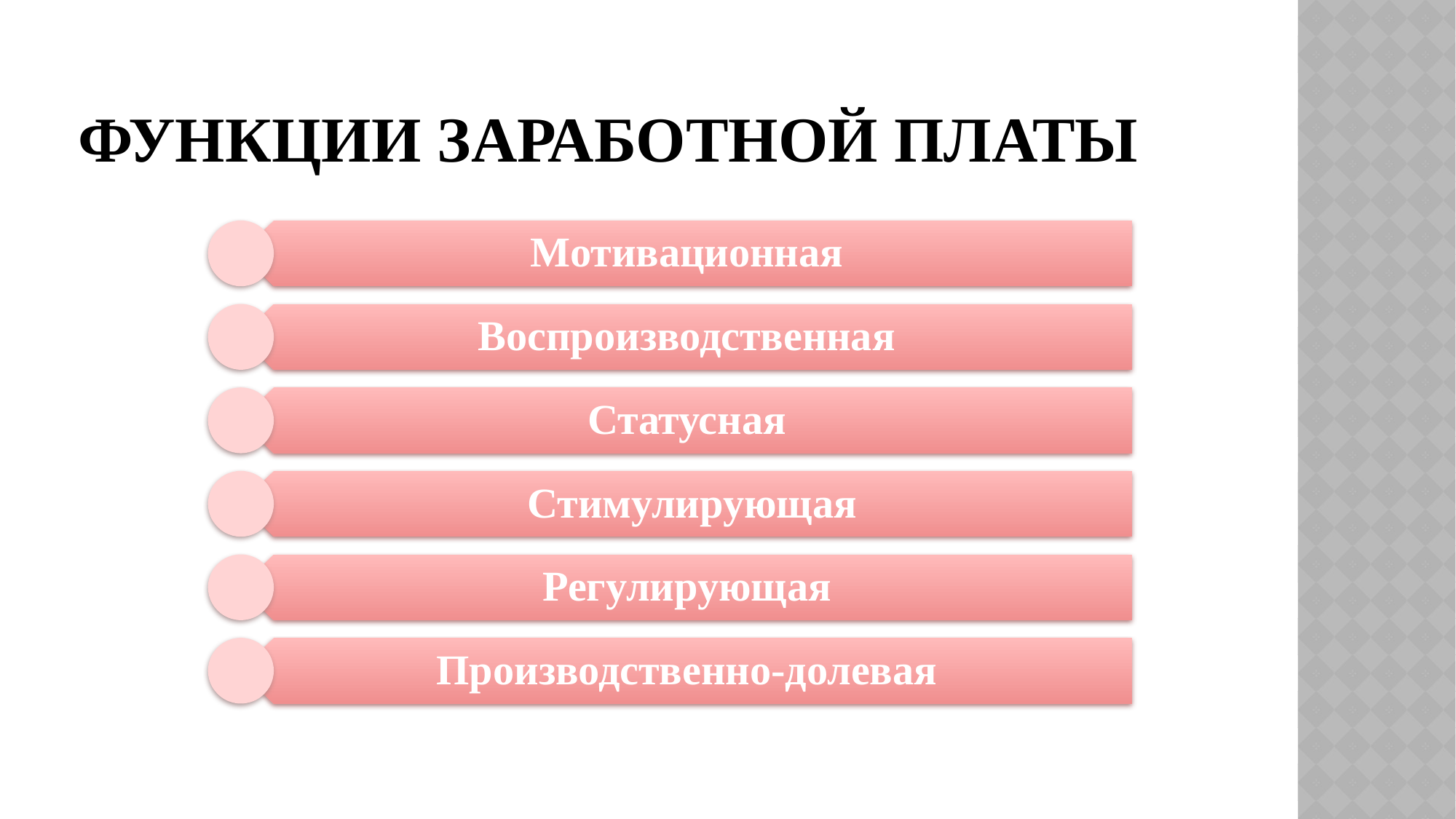

# Функции заработной платы
Мотивационная
Воспроизводственная
Статусная
Стимулирующая
Регулирующая
Производственно-долевая